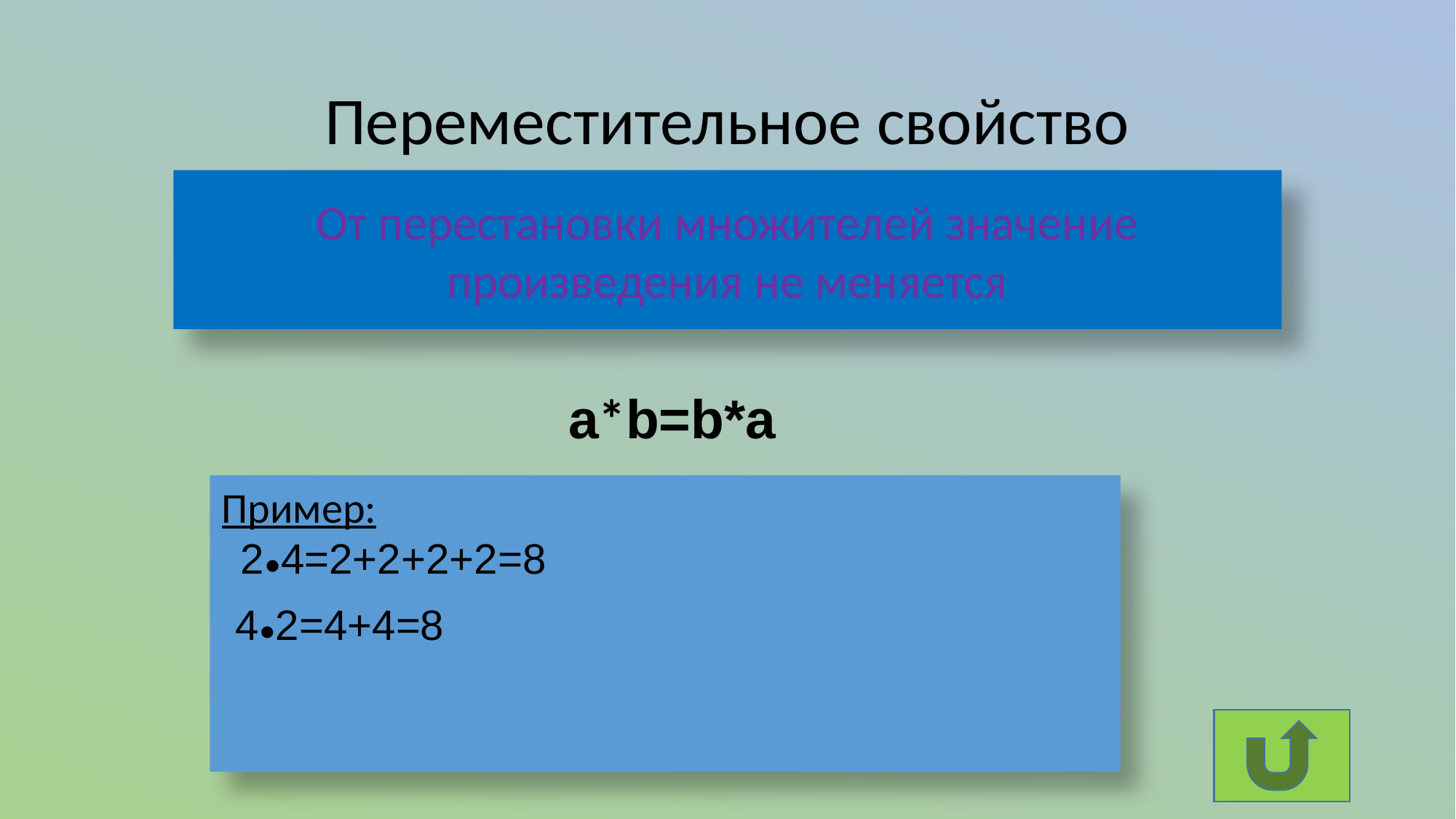

# Переместительное свойство
От перестановки множителей значение произведения не меняется
a*b=b*a

Пример:
2●4=2+2+2+2=8
4●2=4+4=8